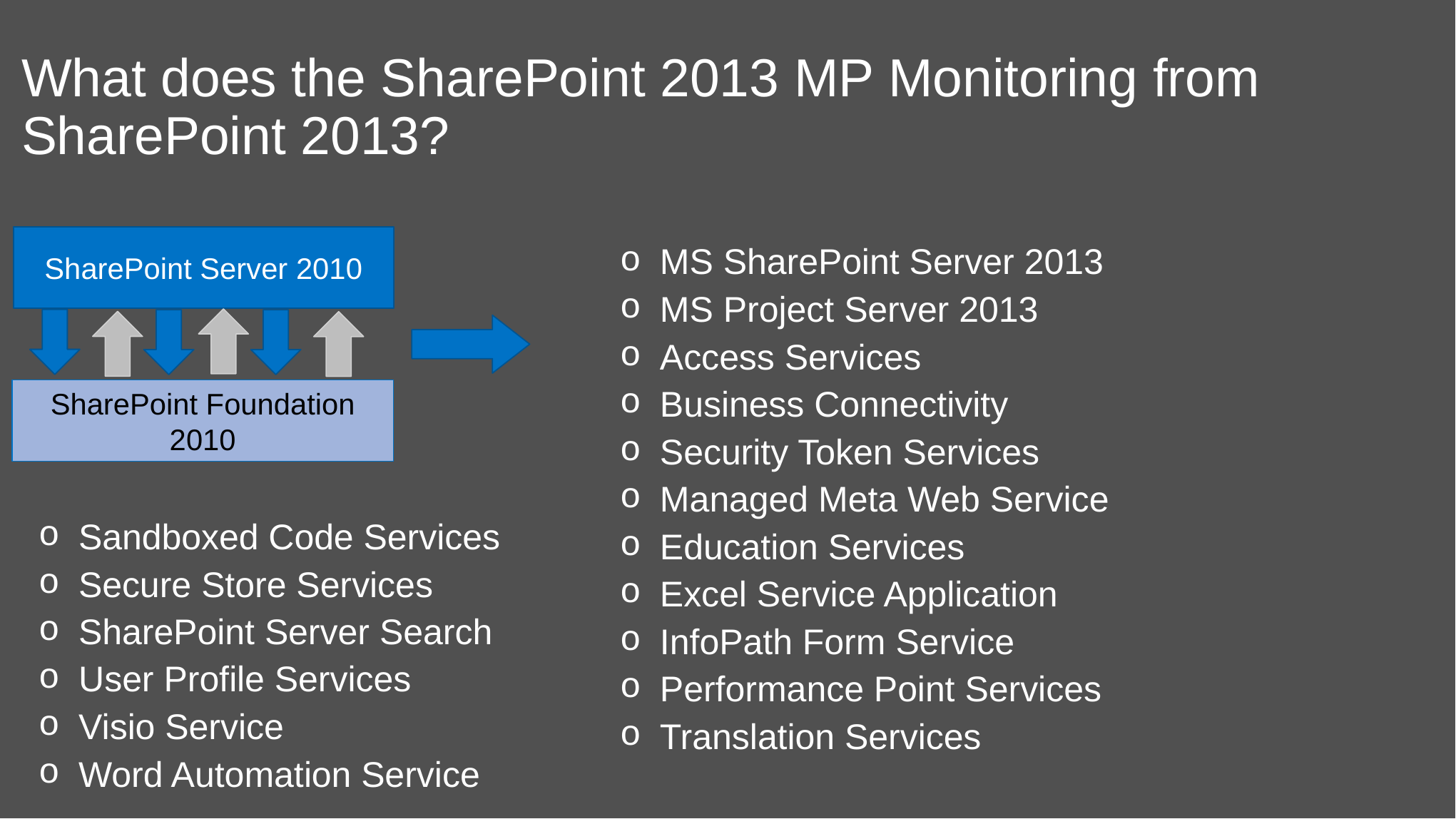

What does the SharePoint 2013 MP Monitoring from SharePoint 2013?
SharePoint Server 2010
MS SharePoint Server 2013
MS Project Server 2013
Access Services
Business Connectivity
Security Token Services
Managed Meta Web Service
Education Services
Excel Service Application
InfoPath Form Service
Performance Point Services
Translation Services

SharePoint Foundation 2010
Sandboxed Code Services
Secure Store Services
SharePoint Server Search
User Profile Services
Visio Service
Word Automation Service